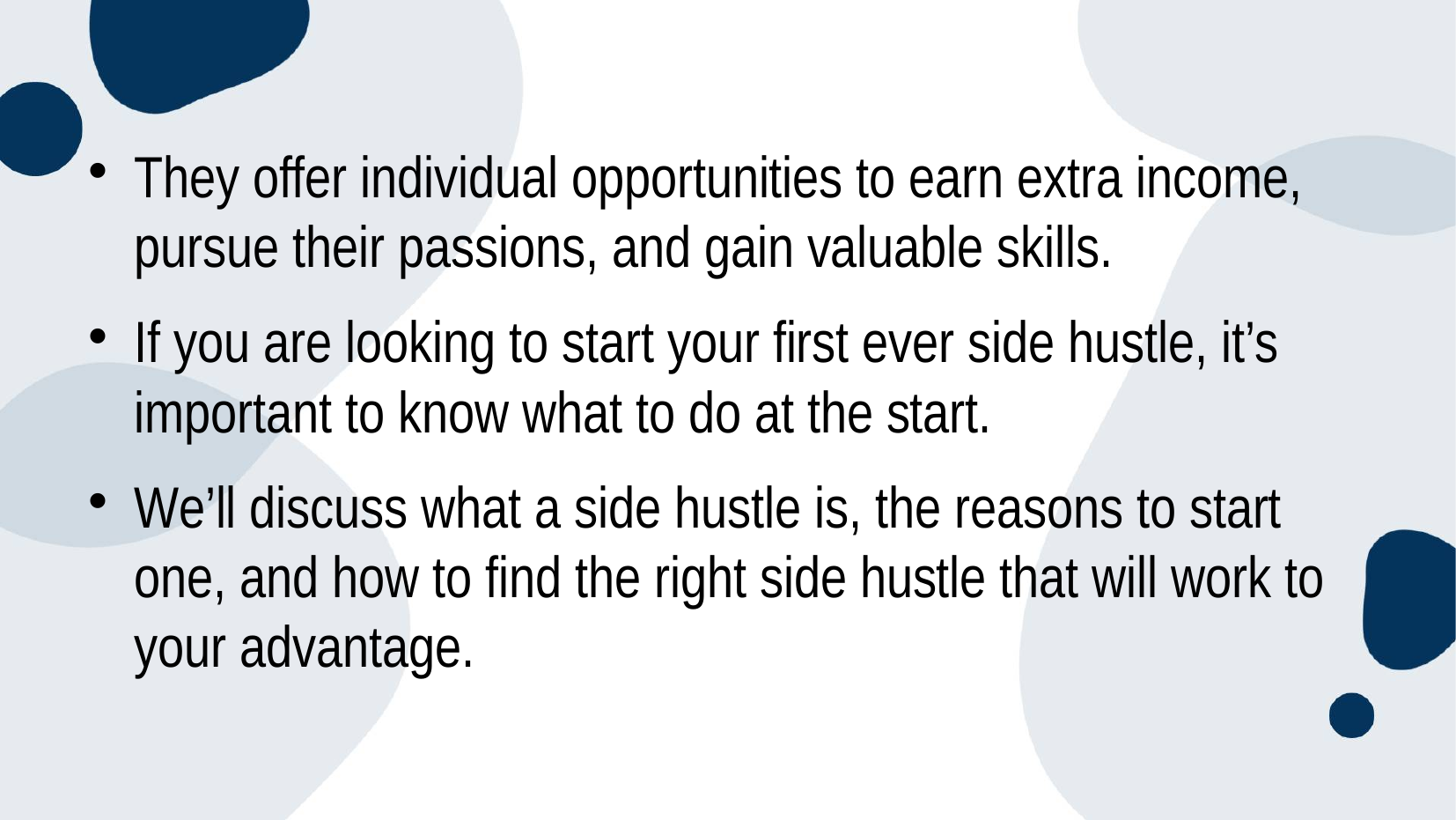

# They offer individual opportunities to earn extra income, pursue their passions, and gain valuable skills.
If you are looking to start your first ever side hustle, it’s important to know what to do at the start.
We’ll discuss what a side hustle is, the reasons to start one, and how to find the right side hustle that will work to your advantage.